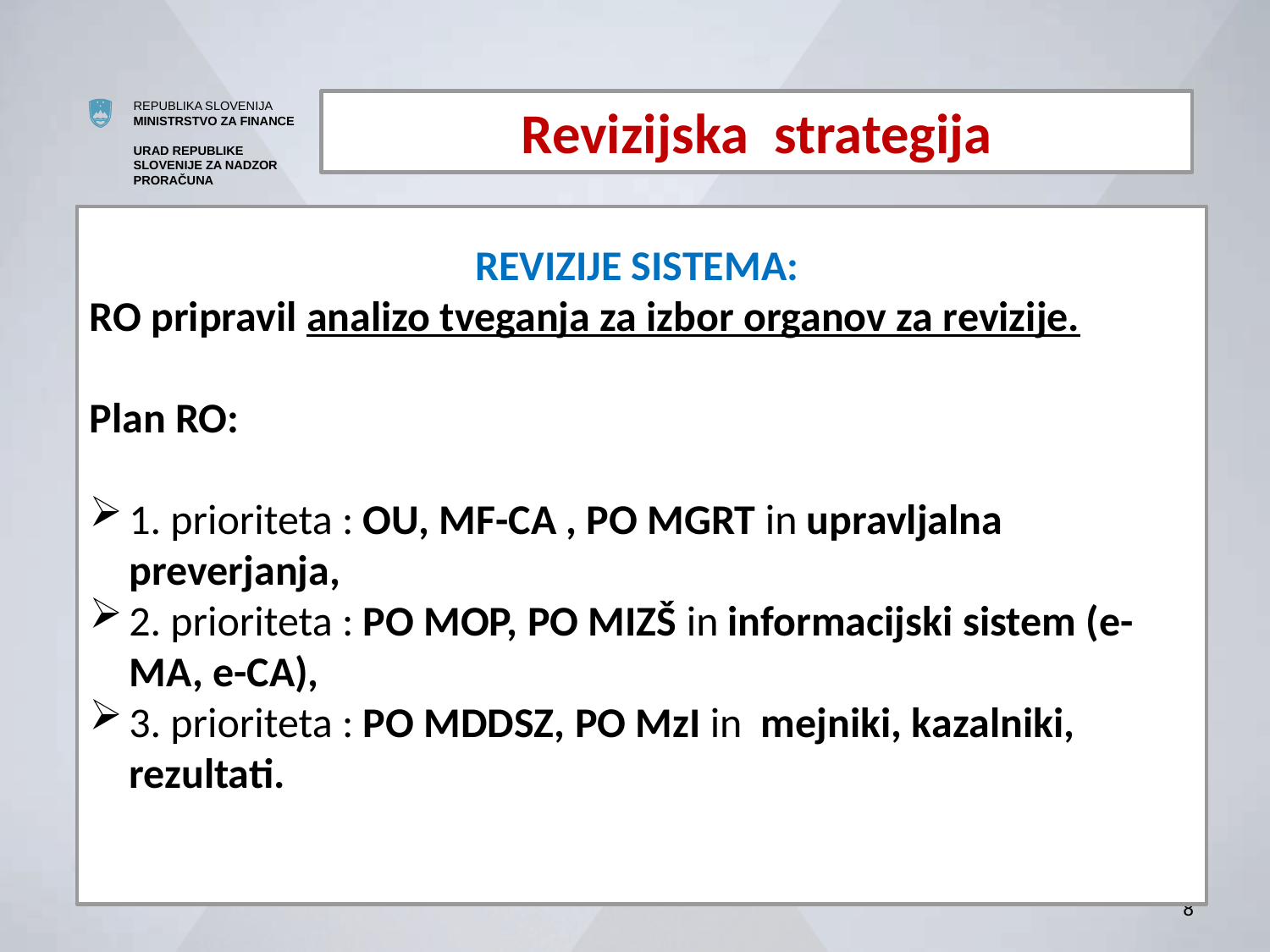

Revizijska  strategija

REVIZIJE SISTEMA:
RO pripravil analizo tveganja za izbor organov za revizije.

Plan RO:

1. prioriteta : OU, MF-CA , PO MGRT in upravljalna preverjanja,
2. prioriteta : PO MOP, PO MIZŠ in informacijski sistem (e-MA, e-CA),
3. prioriteta : PO MDDSZ, PO MzI in  mejniki, kazalniki, rezultati.

8